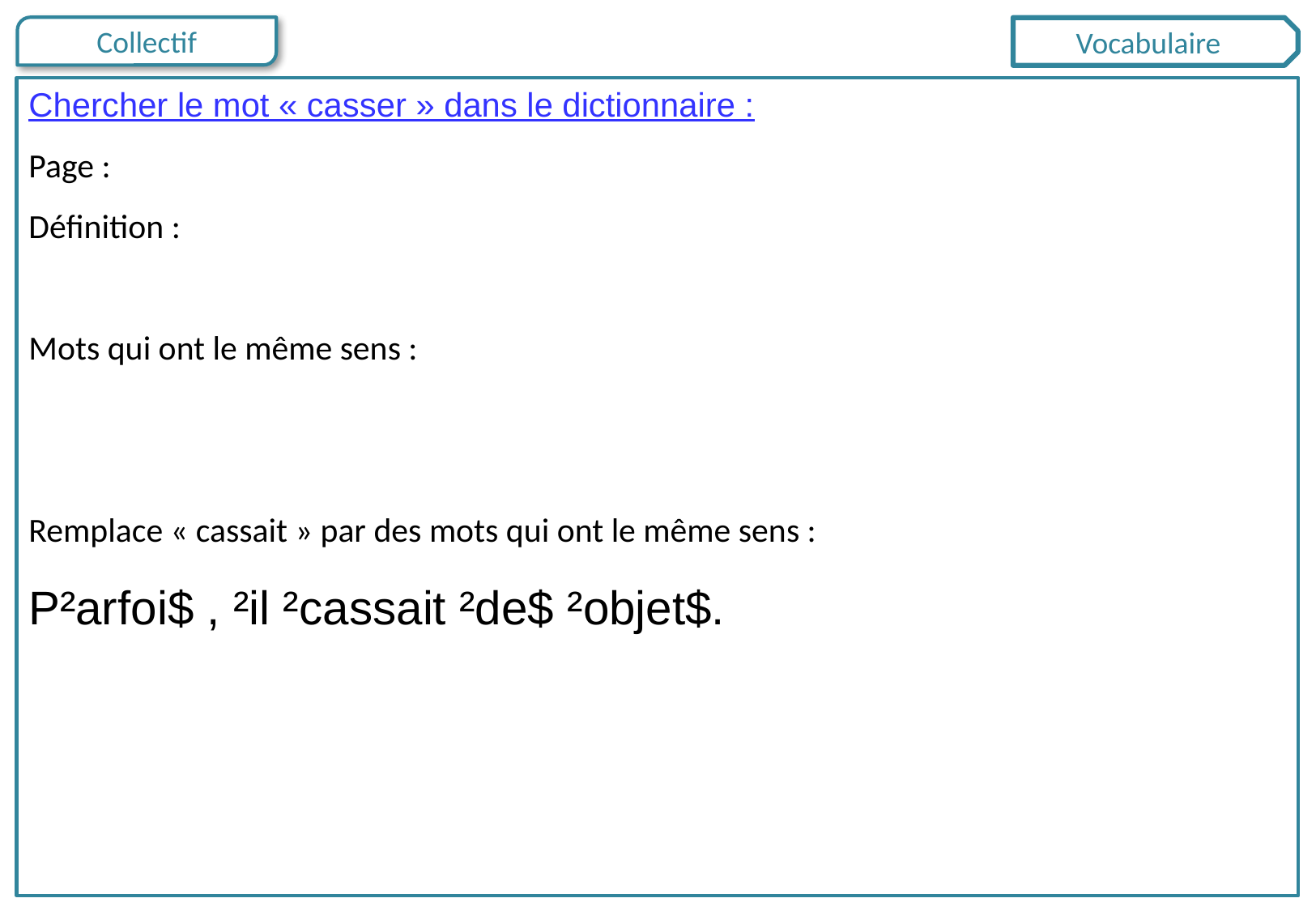

Vocabulaire
Chercher le mot « casser » dans le dictionnaire :
Page :
Définition :

Mots qui ont le même sens :

Remplace « cassait » par des mots qui ont le même sens :
P²arfoi$ , ²il ²cassait ²de$ ²objet$.